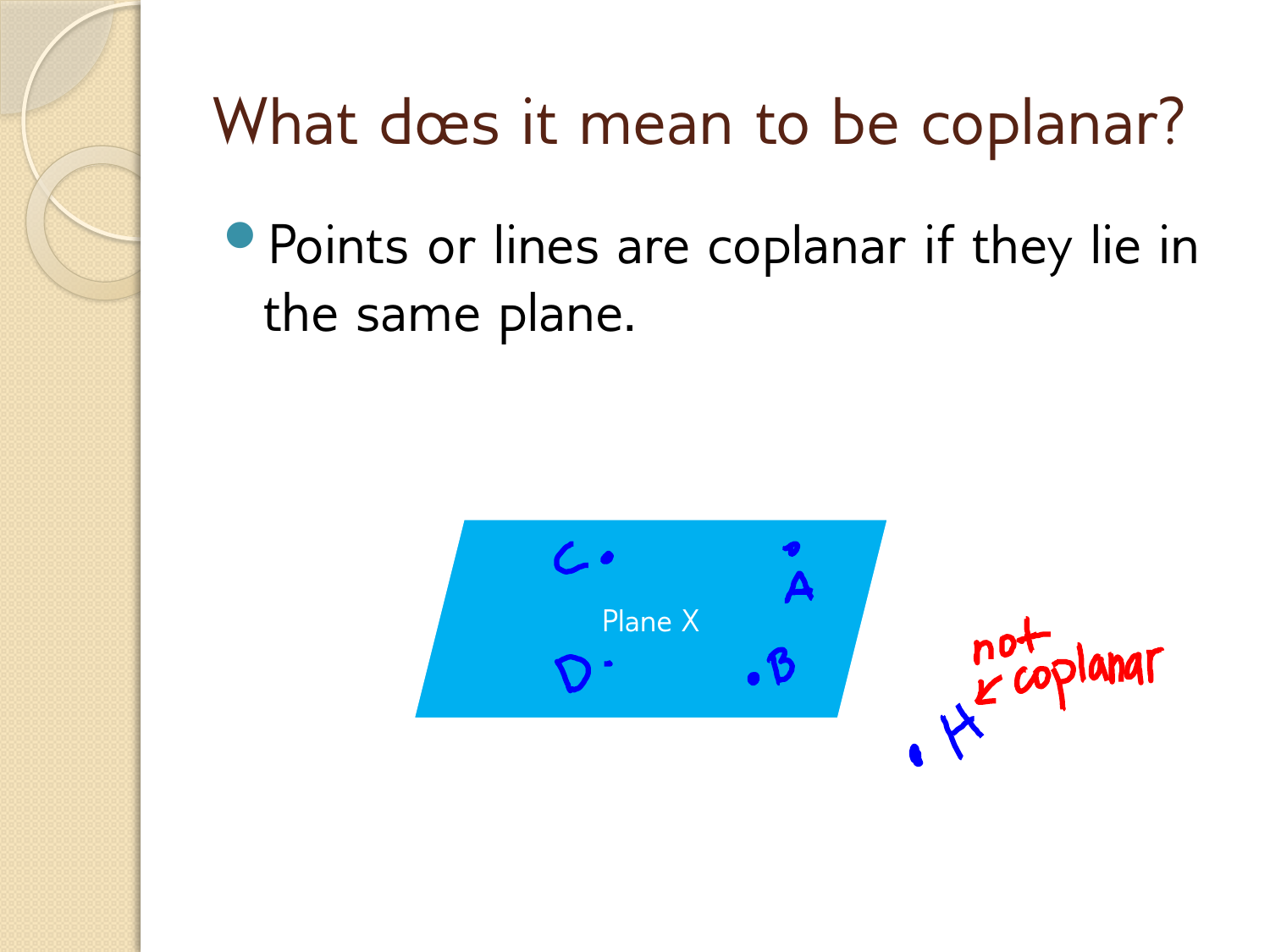

# What does it mean to be coplanar?
Points or lines are coplanar if they lie in the same plane.
Plane X